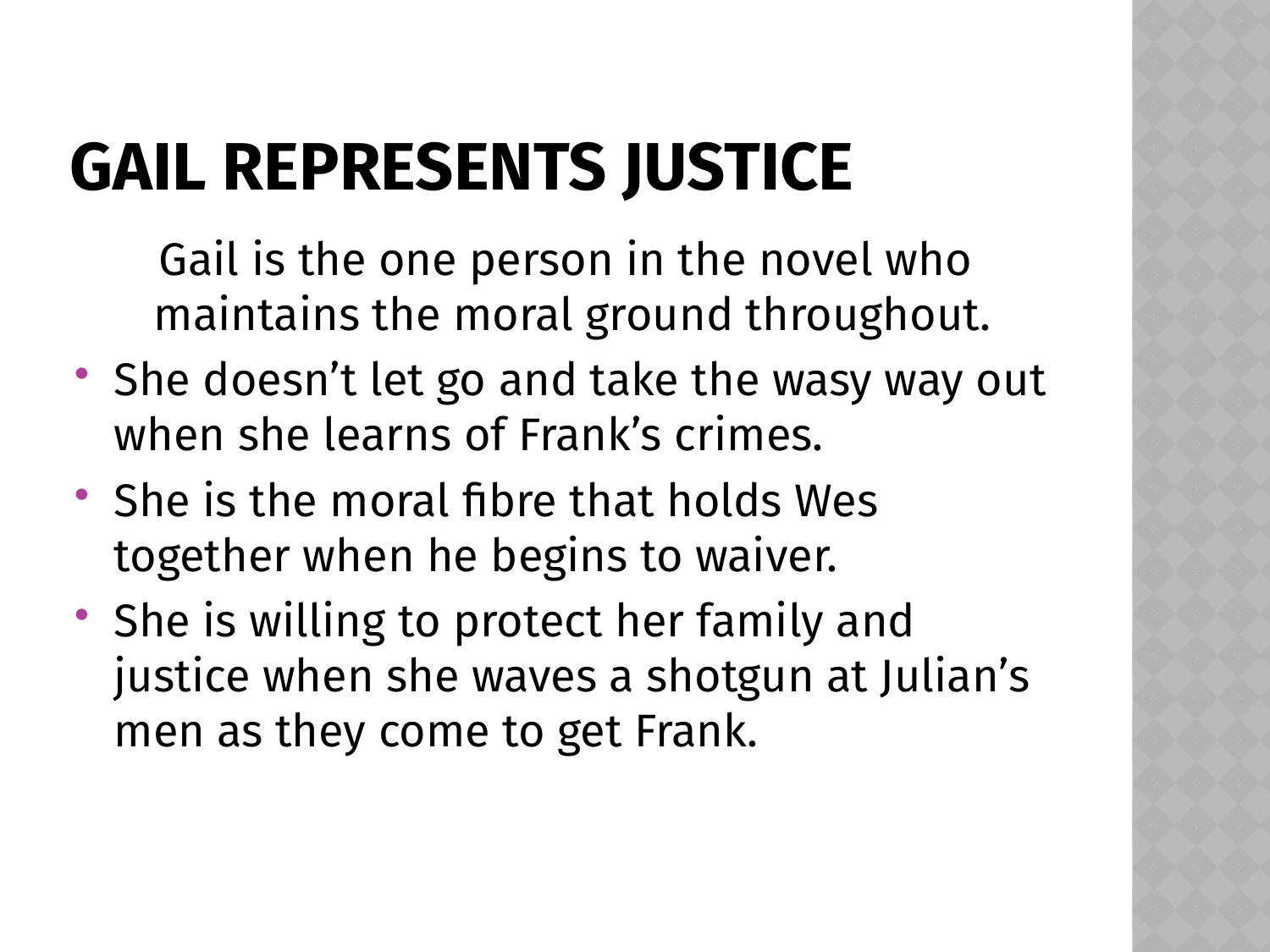

# Gail represents justice
Gail is the one person in the novel who maintains the moral ground throughout.
She doesn’t let go and take the wasy way out when she learns of Frank’s crimes.
She is the moral fibre that holds Wes together when he begins to waiver.
She is willing to protect her family and justice when she waves a shotgun at Julian’s men as they come to get Frank.